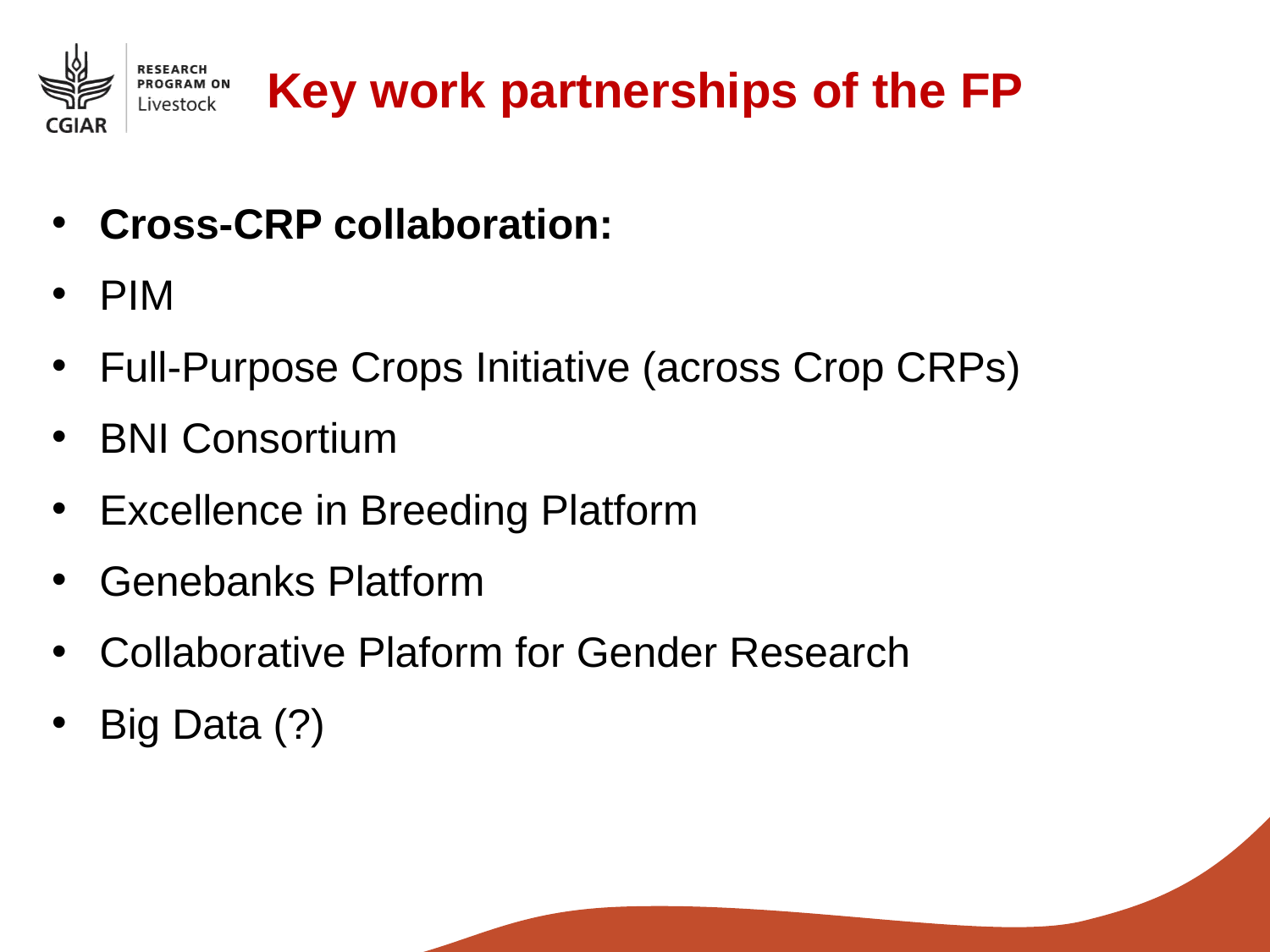

Key work partnerships of the FP
Cross-CRP collaboration:
PIM
Full-Purpose Crops Initiative (across Crop CRPs)
BNI Consortium
Excellence in Breeding Platform
Genebanks Platform
Collaborative Plaform for Gender Research
Big Data (?)